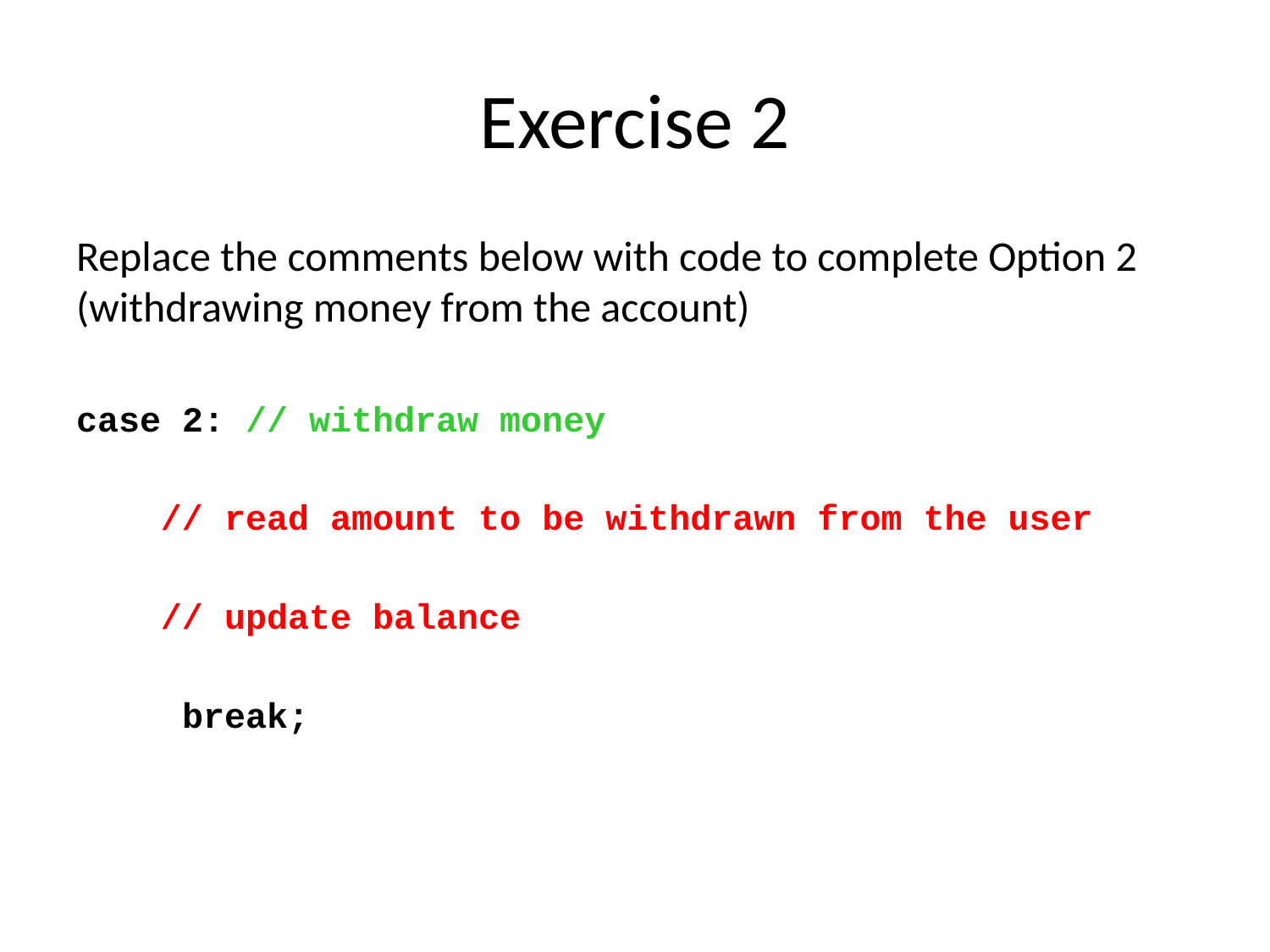

# Exercise 2
Replace the comments below with code to complete Option 2 (withdrawing money from the account)

case 2: // withdraw money

    // read amount to be withdrawn from the user

    // update balance

     break;